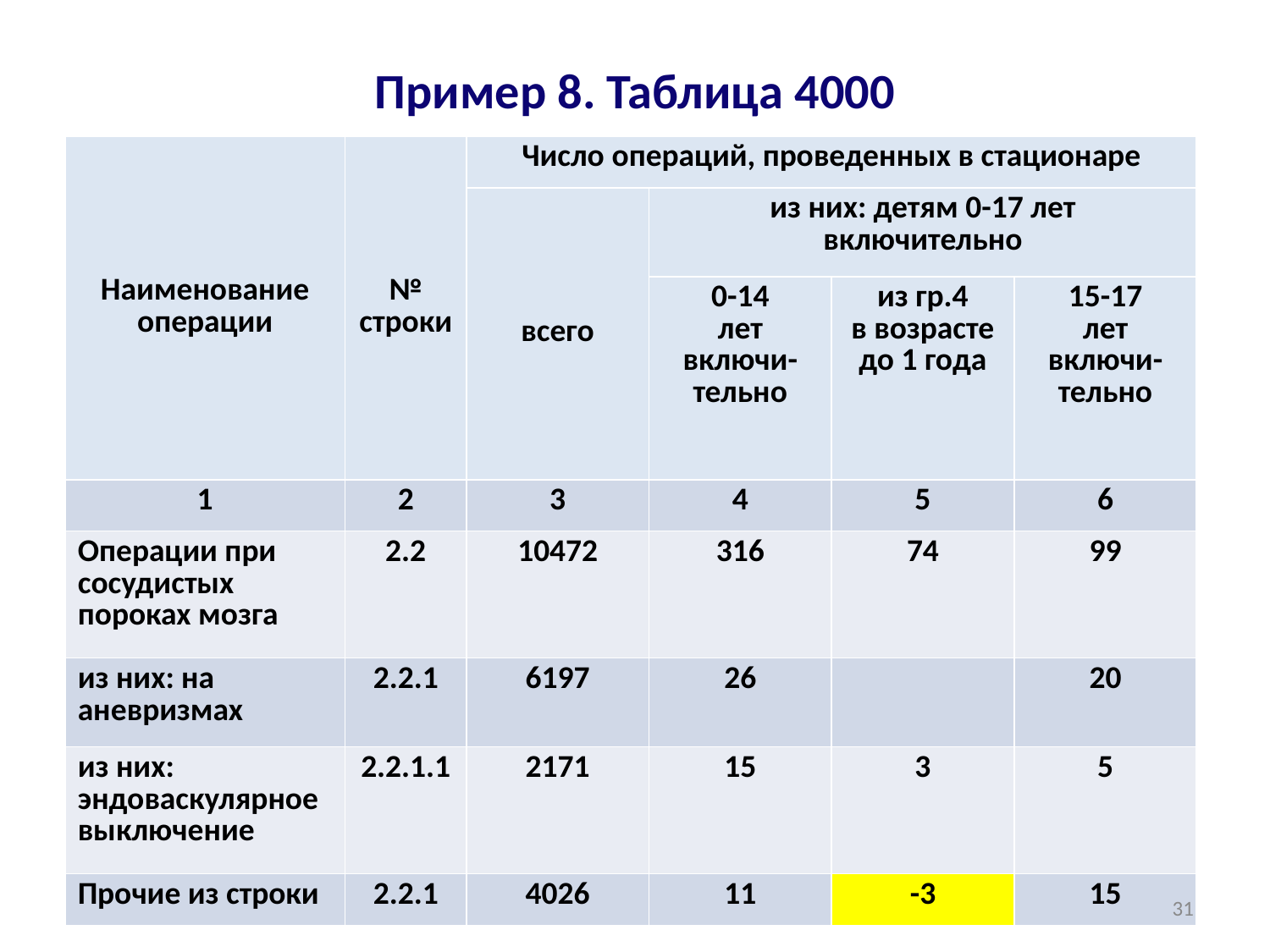

# Пример 8. Таблица 4000
| Наименование операции | № строки | Число операций, проведенных в стационаре |  |  |  |
| --- | --- | --- | --- | --- | --- |
|  |  | всего | из них: детям 0-17 лет включительно |  |  |
|  |  |  | 0-14 лет включи- тельно | из гр.4 в возрасте до 1 года | 15-17 лет включи- тельно |
| 1 | 2 | 3 | 4 | 5 | 6 |
| Операции при сосудистых пороках мозга | 2.2 | 10472 | 316 | 74 | 99 |
| из них: на аневризмах | 2.2.1 | 6197 | 26 |  | 20 |
| из них: эндоваскулярное выключение | 2.2.1.1 | 2171 | 15 | 3 | 5 |
| Прочие из строки | 2.2.1 | 4026 | 11 | -3 | 15 |
31